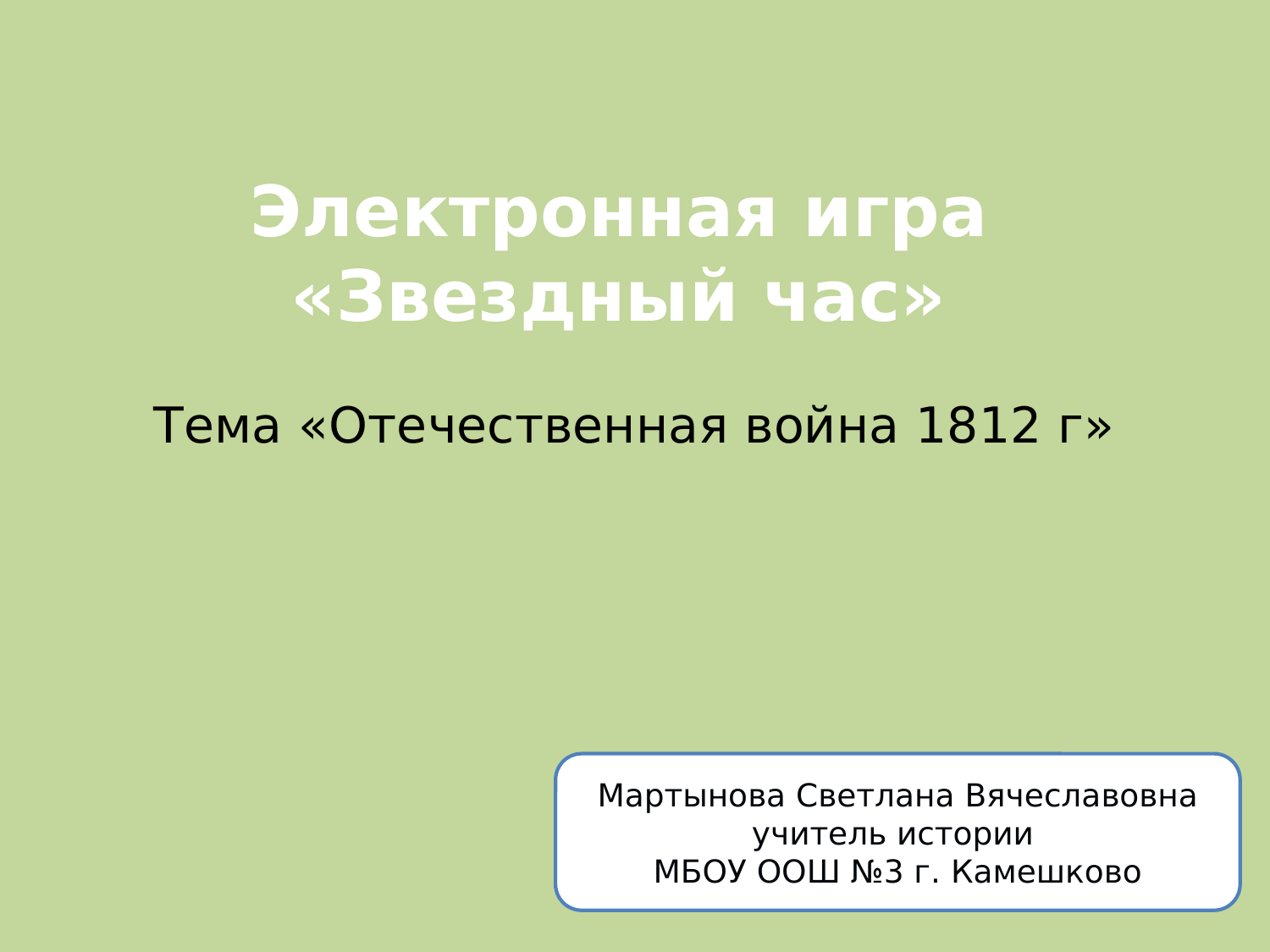

# Электронная игра «Звездный час»
Тема «Отечественная война 1812 г»
Мартынова Светлана Вячеславовна
учитель истории
МБОУ ООШ №3 г. Камешково